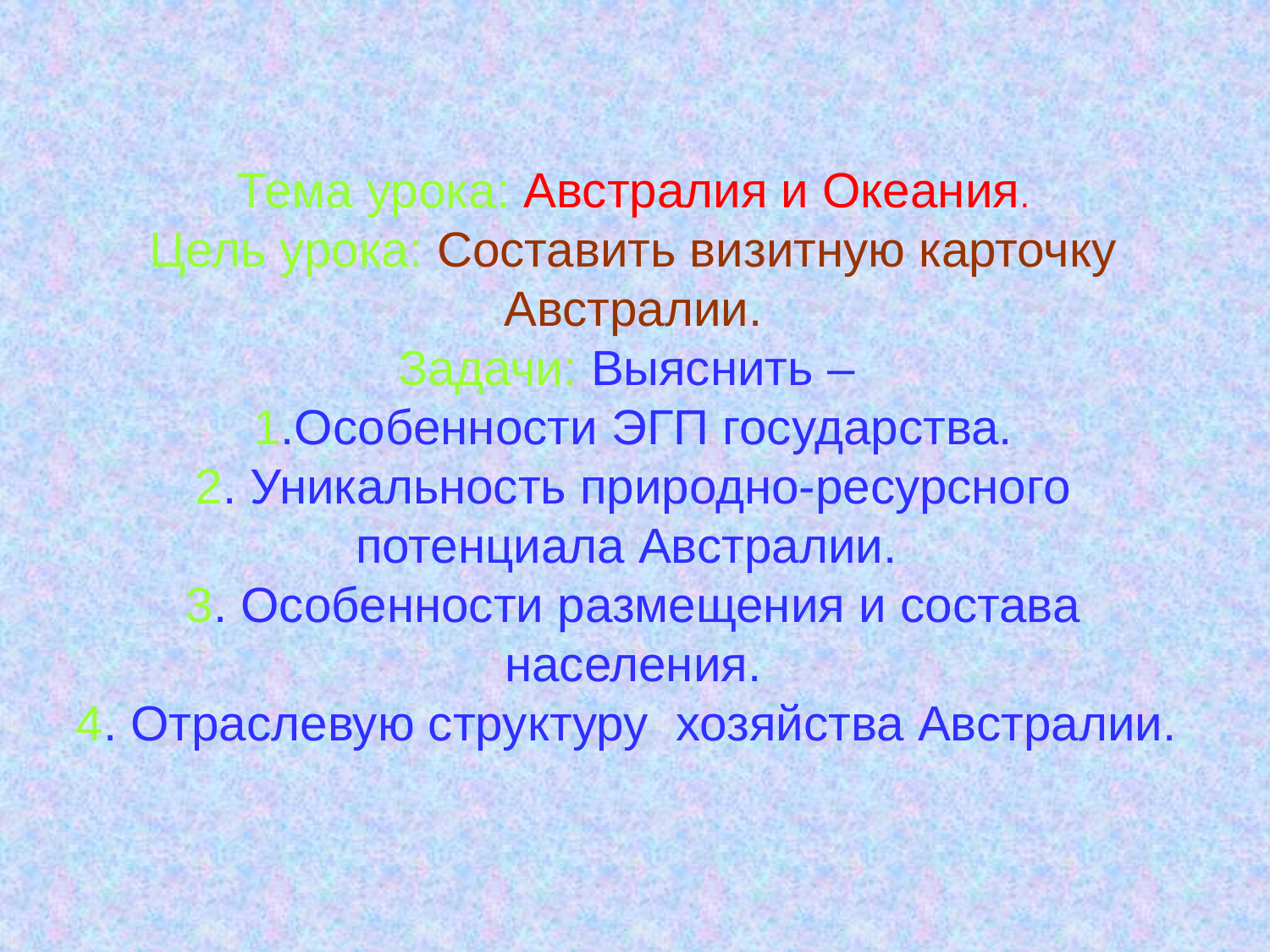

# Тема урока: Австралия и Океания. Цель урока: Составить визитную карточку Австралии. Задачи: Выяснить – 1.Особенности ЭГП государства. 2. Уникальность природно-ресурсного потенциала Австралии. 3. Особенности размещения и состава населения. 4. Отраслевую структуру  хозяйства Австралии.